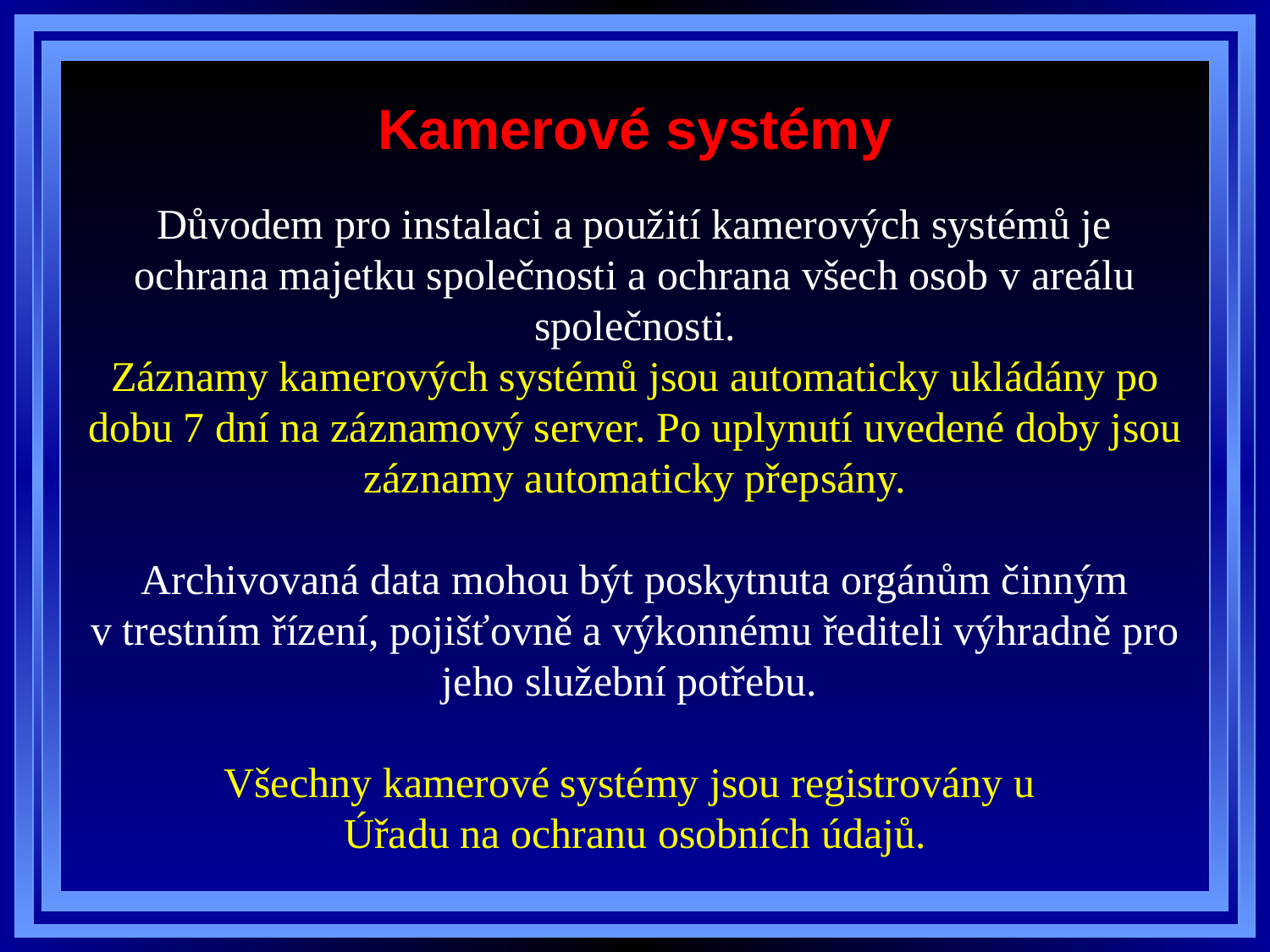

# Kamerové systémy
Důvodem pro instalaci a použití kamerových systémů je ochrana majetku společnosti a ochrana všech osob v areálu společnosti.
Záznamy kamerových systémů jsou automaticky ukládány po dobu 7 dní na záznamový server. Po uplynutí uvedené doby jsou záznamy automaticky přepsány.

Archivovaná data mohou být poskytnuta orgánům činným v trestním řízení, pojišťovně a výkonnému řediteli výhradně pro jeho služební potřebu.

Všechny kamerové systémy jsou registrovány u
Úřadu na ochranu osobních údajů.